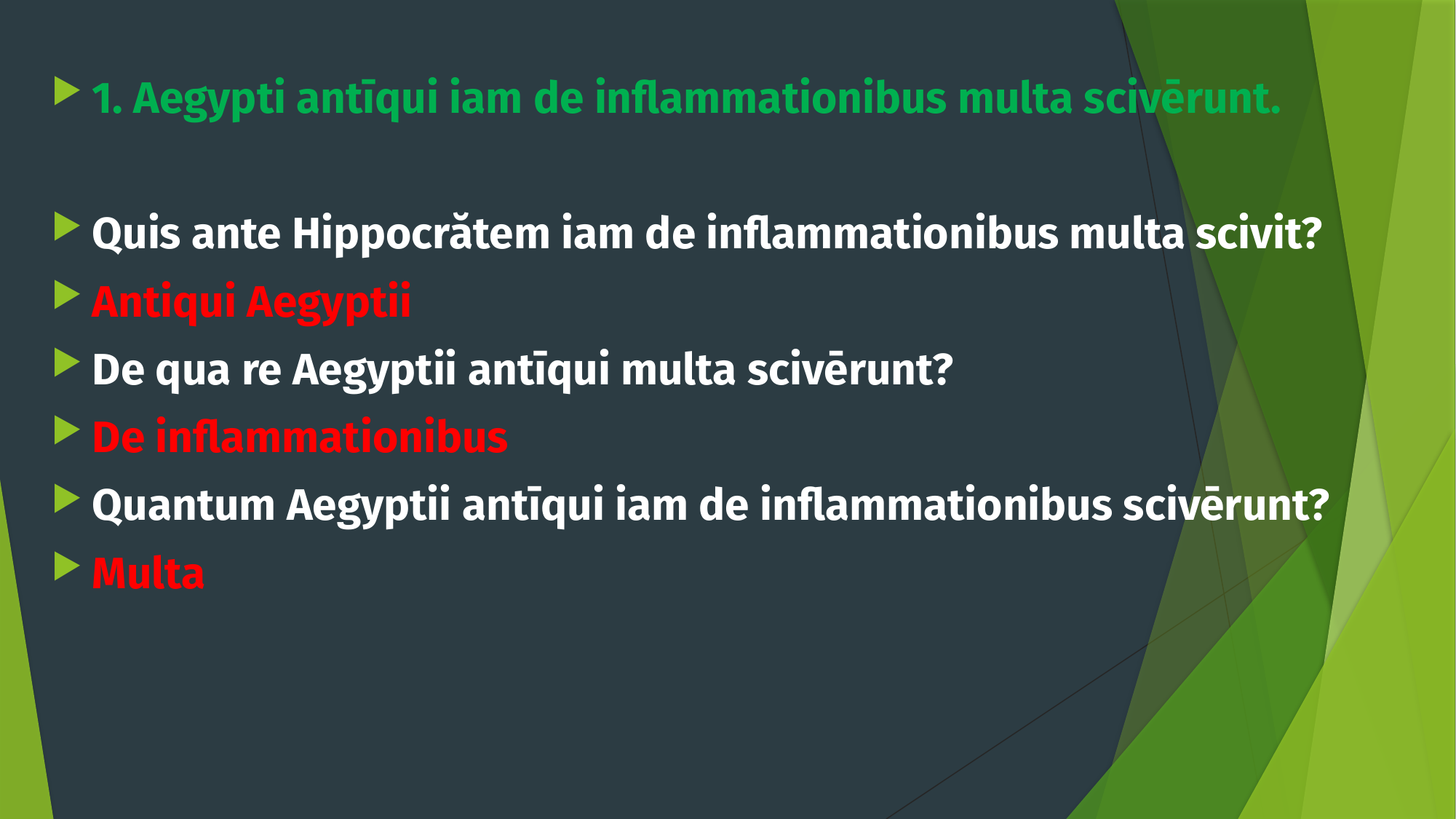

1. Aegypti antīqui iam de inflammationibus multa scivērunt.

Quis ante Hippocrătem iam de inflammationibus multa scivit?
Antiqui Aegyptii
De qua re Aegyptii antīqui multa scivērunt?
De inflammationibus
Quantum Aegyptii antīqui iam de inflammationibus scivērunt?
Multa